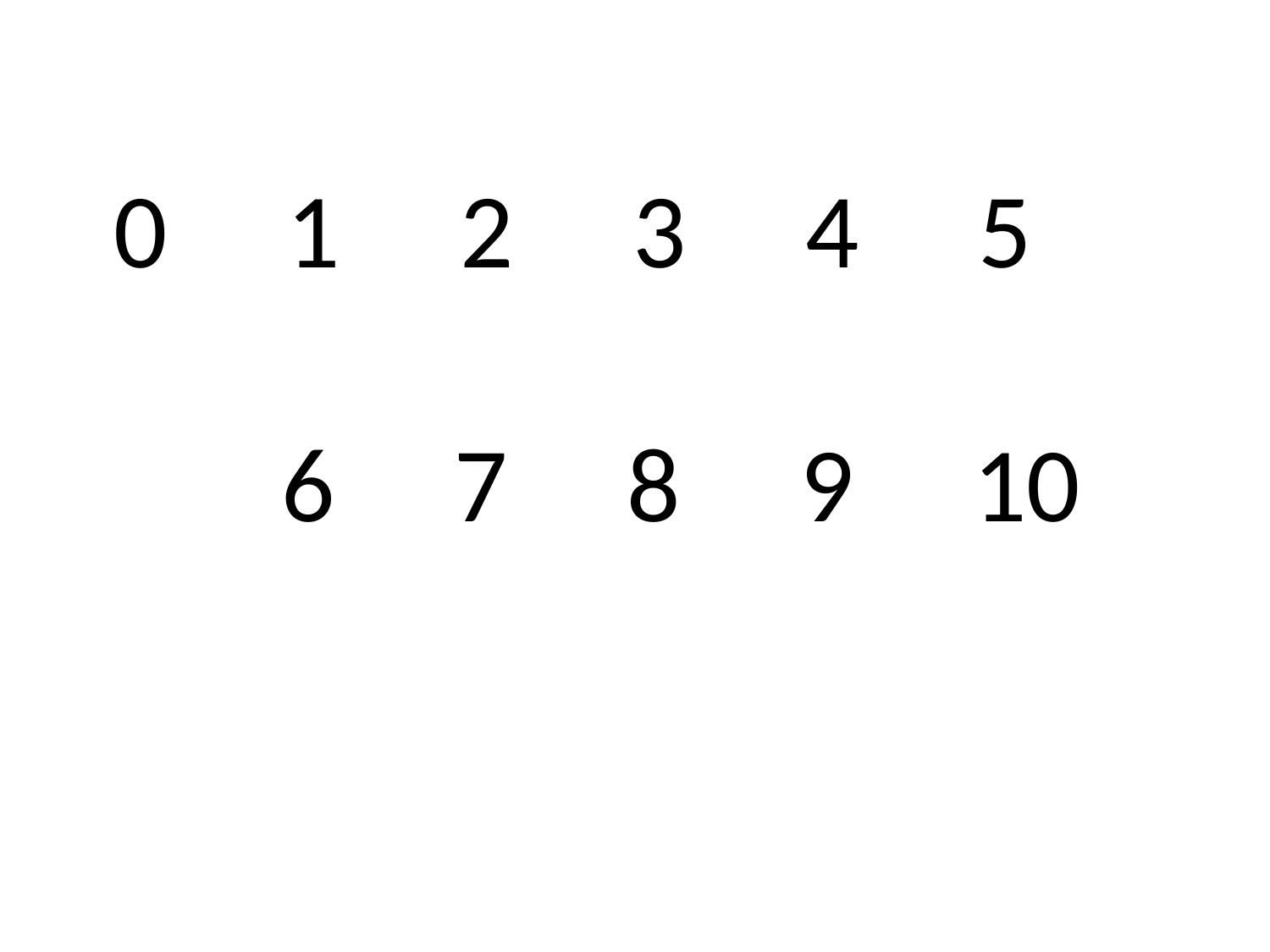

0     1     2     3     4     5

       6     7     8     9     10